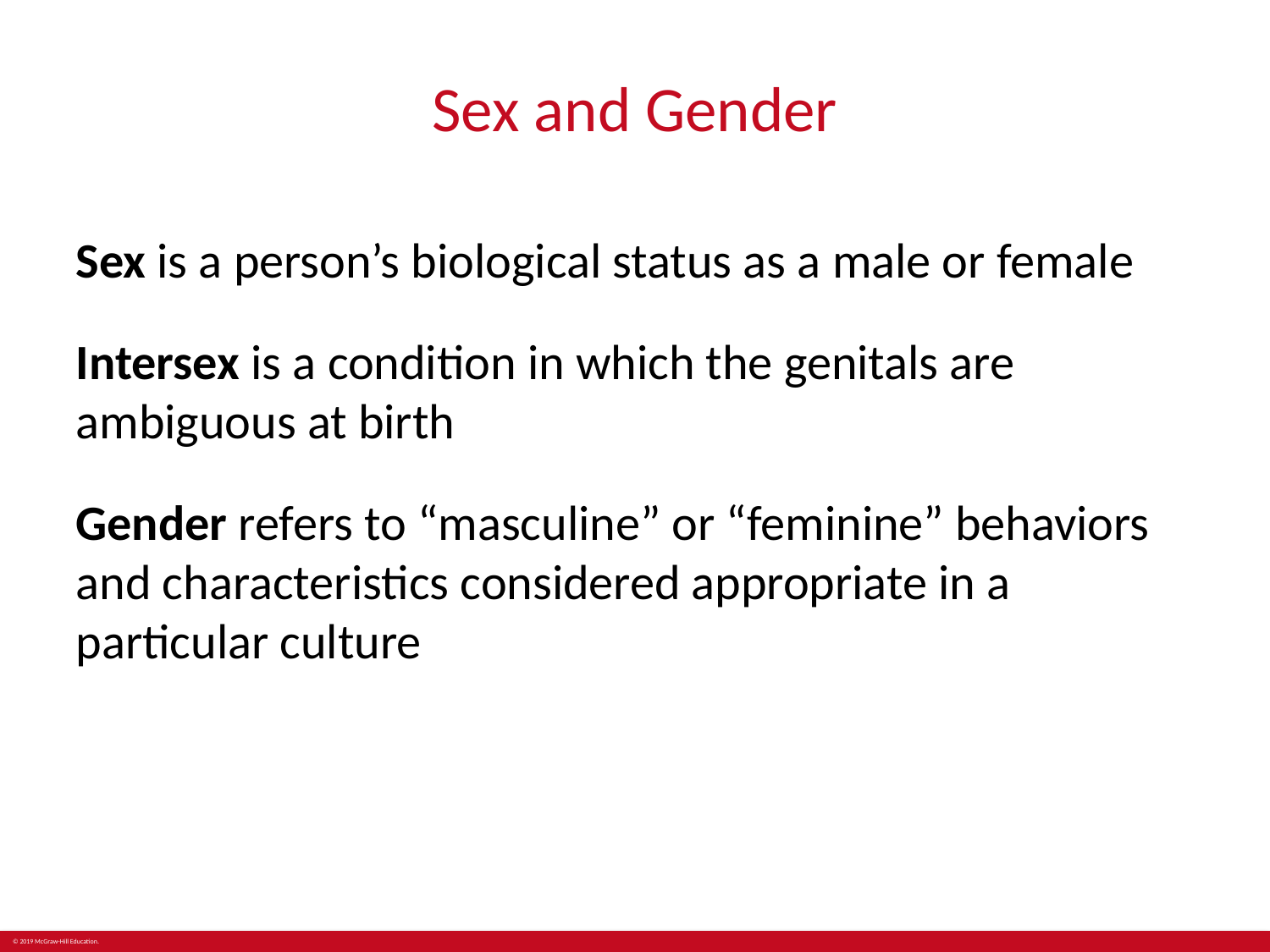

# Sex and Gender
Sex is a person’s biological status as a male or female
Intersex is a condition in which the genitals are ambiguous at birth
Gender refers to “masculine” or “feminine” behaviors and characteristics considered appropriate in a particular culture